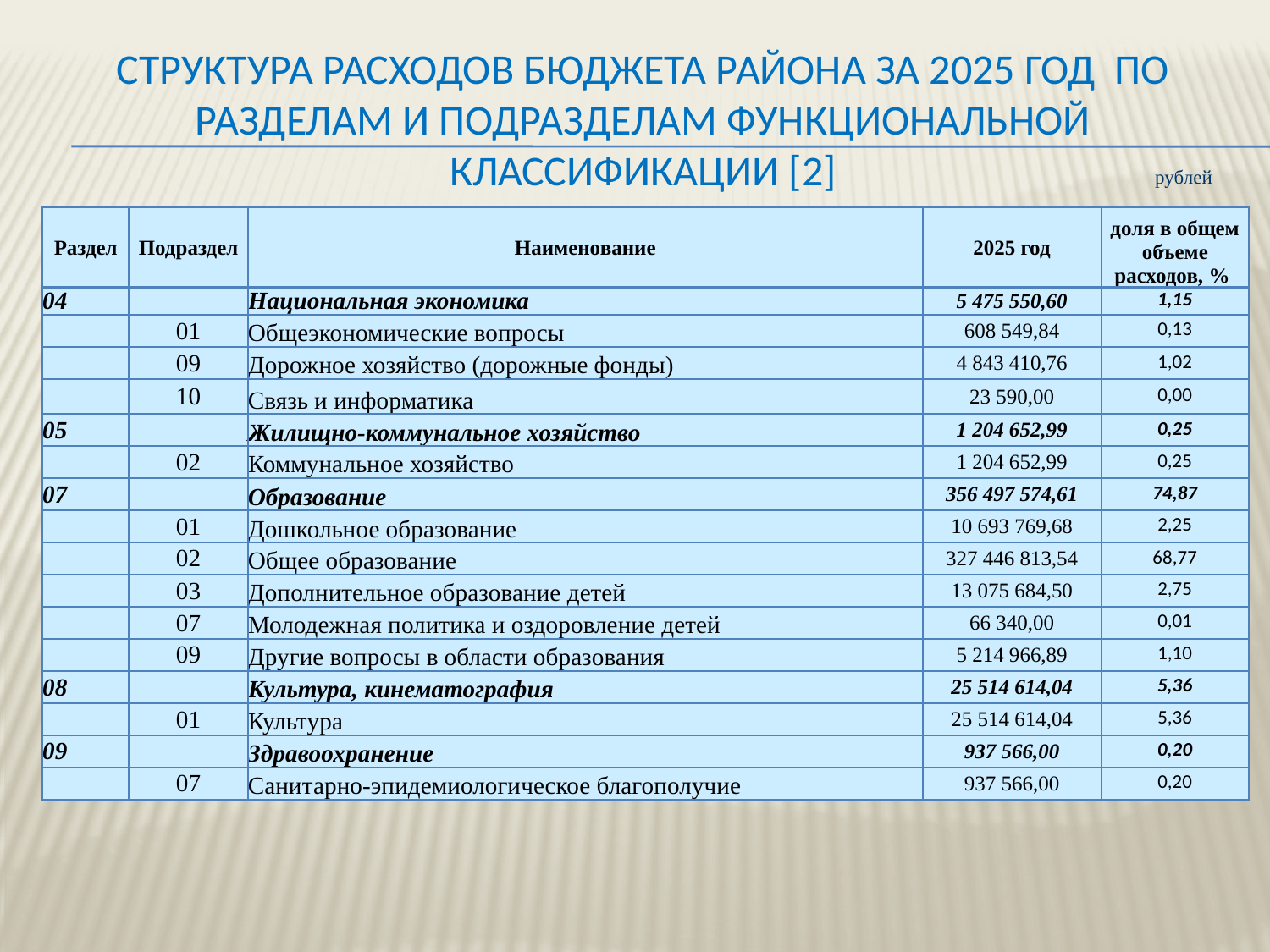

# Структура расходов бюджета района за 2025 год  по разделам и подразделам функциональной классификации [2]
рублей
| Раздел | Подраздел | Наименование | 2025 год | доля в общем объеме расходов, % |
| --- | --- | --- | --- | --- |
| 04 |  | Национальная экономика | 5 475 550,60 | 1,15 |
|  | 01 | Общеэкономические вопросы | 608 549,84 | 0,13 |
|  | 09 | Дорожное хозяйство (дорожные фонды) | 4 843 410,76 | 1,02 |
|  | 10 | Связь и информатика | 23 590,00 | 0,00 |
| 05 |  | Жилищно-коммунальное хозяйство | 1 204 652,99 | 0,25 |
|  | 02 | Коммунальное хозяйство | 1 204 652,99 | 0,25 |
| 07 |  | Образование | 356 497 574,61 | 74,87 |
|  | 01 | Дошкольное образование | 10 693 769,68 | 2,25 |
|  | 02 | Общее образование | 327 446 813,54 | 68,77 |
|  | 03 | Дополнительное образование детей | 13 075 684,50 | 2,75 |
|  | 07 | Молодежная политика и оздоровление детей | 66 340,00 | 0,01 |
|  | 09 | Другие вопросы в области образования | 5 214 966,89 | 1,10 |
| 08 |  | Культура, кинематография | 25 514 614,04 | 5,36 |
|  | 01 | Культура | 25 514 614,04 | 5,36 |
| 09 |  | Здравоохранение | 937 566,00 | 0,20 |
|  | 07 | Санитарно-эпидемиологическое благополучие | 937 566,00 | 0,20 |